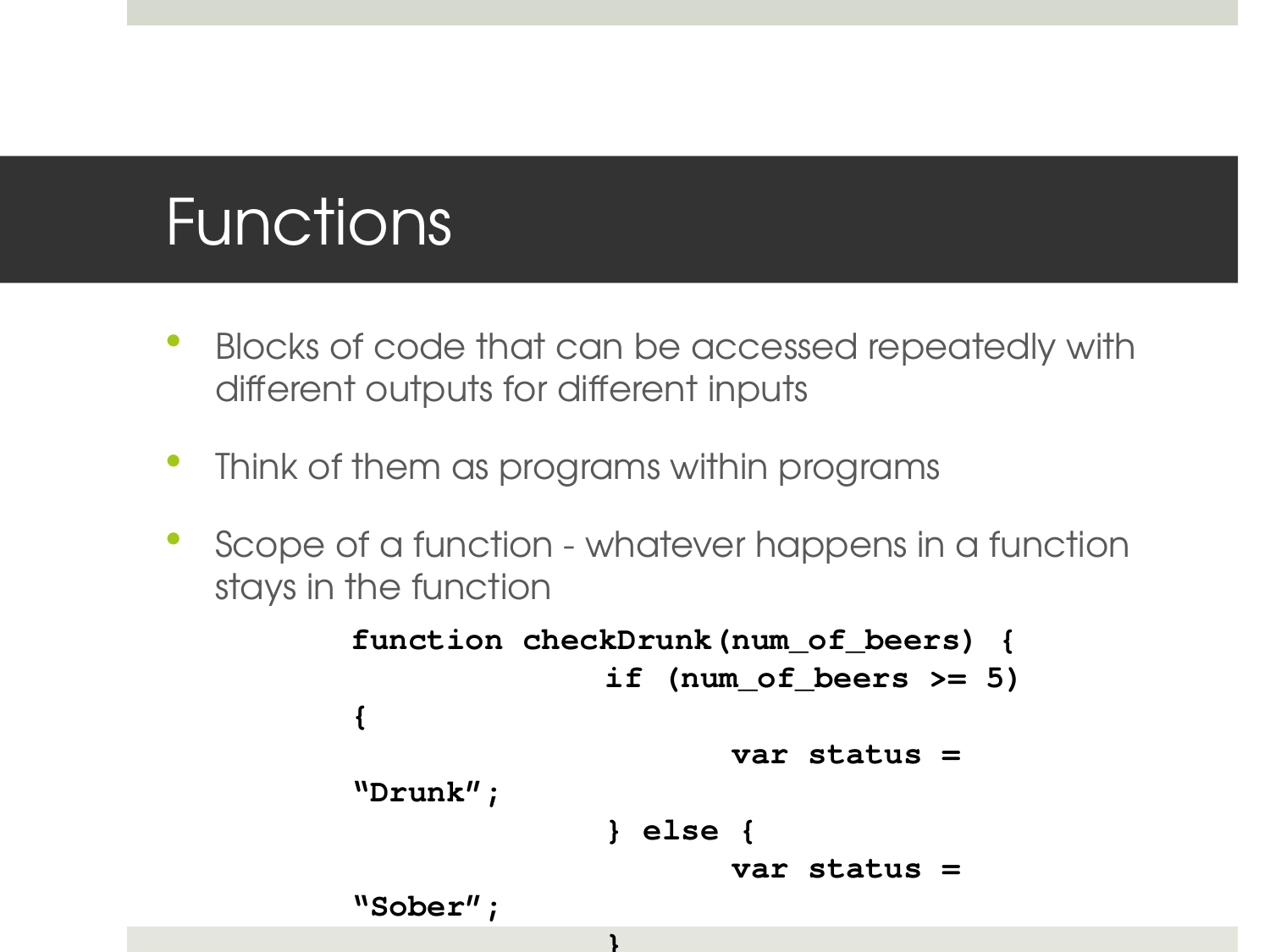

# Functions
Blocks of code that can be accessed repeatedly with different outputs for different inputs
Think of them as programs within programs
Scope of a function - whatever happens in a function stays in the function

function checkDrunk(num_of_beers) {
		if (num_of_beers >= 5) {
			var status = “Drunk”;
		} else {
			var status = “Sober”;
		}
		return status;
}